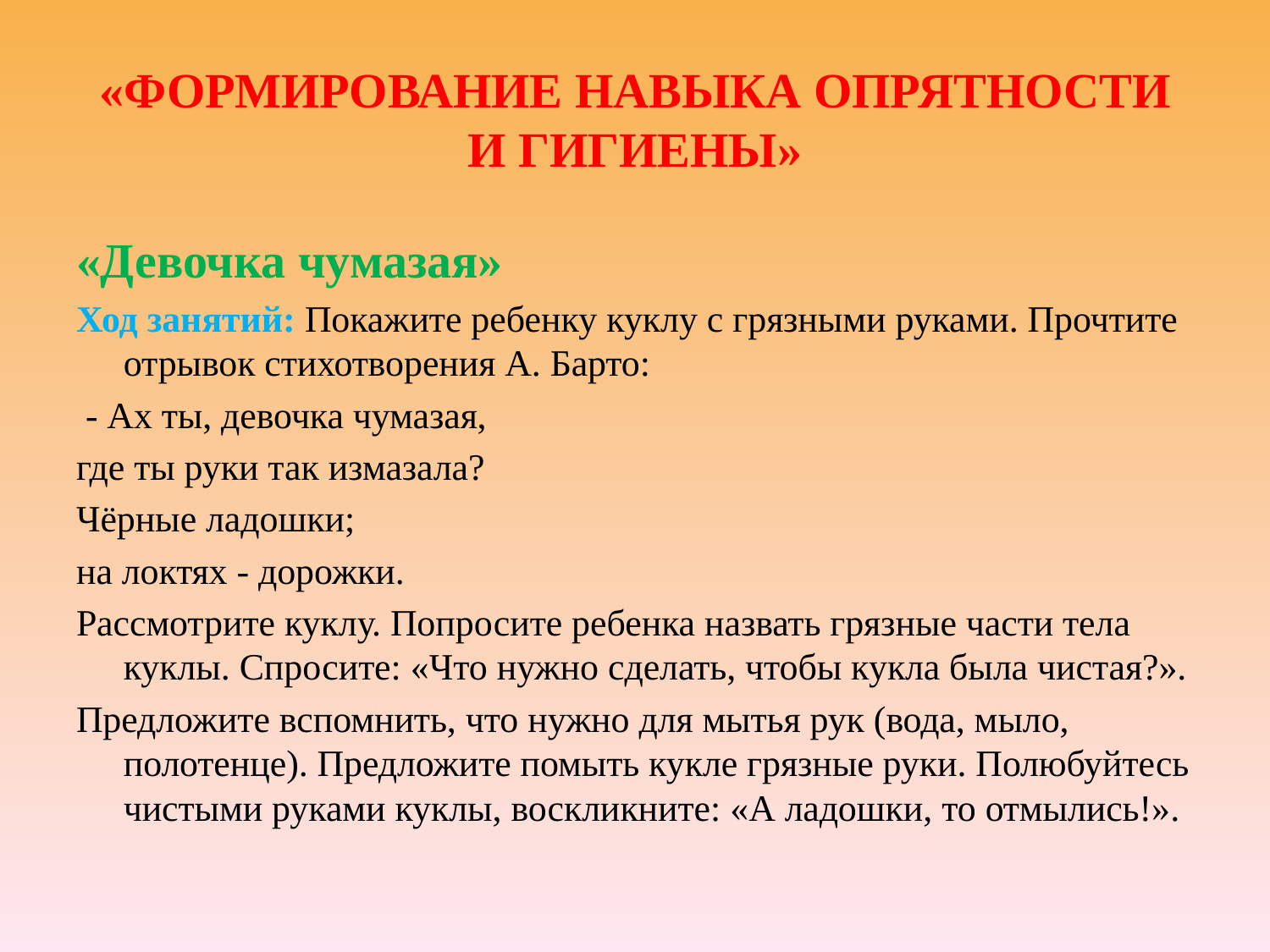

# «ФОРМИРОВАНИЕ НАВЫКА ОПРЯТНОСТИ И ГИГИЕНЫ»
«Девочка чумазая»
Ход занятий: Покажите ребенку куклу с грязными руками. Прочтите отрывок стихотворения А. Барто:
 - Ах ты, девочка чумазая,
где ты руки так измазала?
Чёрные ладошки;
на локтях - дорожки.
Рассмотрите куклу. Попросите ребенка назвать грязные части тела куклы. Спросите: «Что нужно сделать, чтобы кукла была чистая?».
Предложите вспомнить, что нужно для мытья рук (вода, мыло, полотенце). Предложите помыть кукле грязные руки. Полюбуйтесь чистыми руками куклы, воскликните: «А ладошки, то отмылись!».